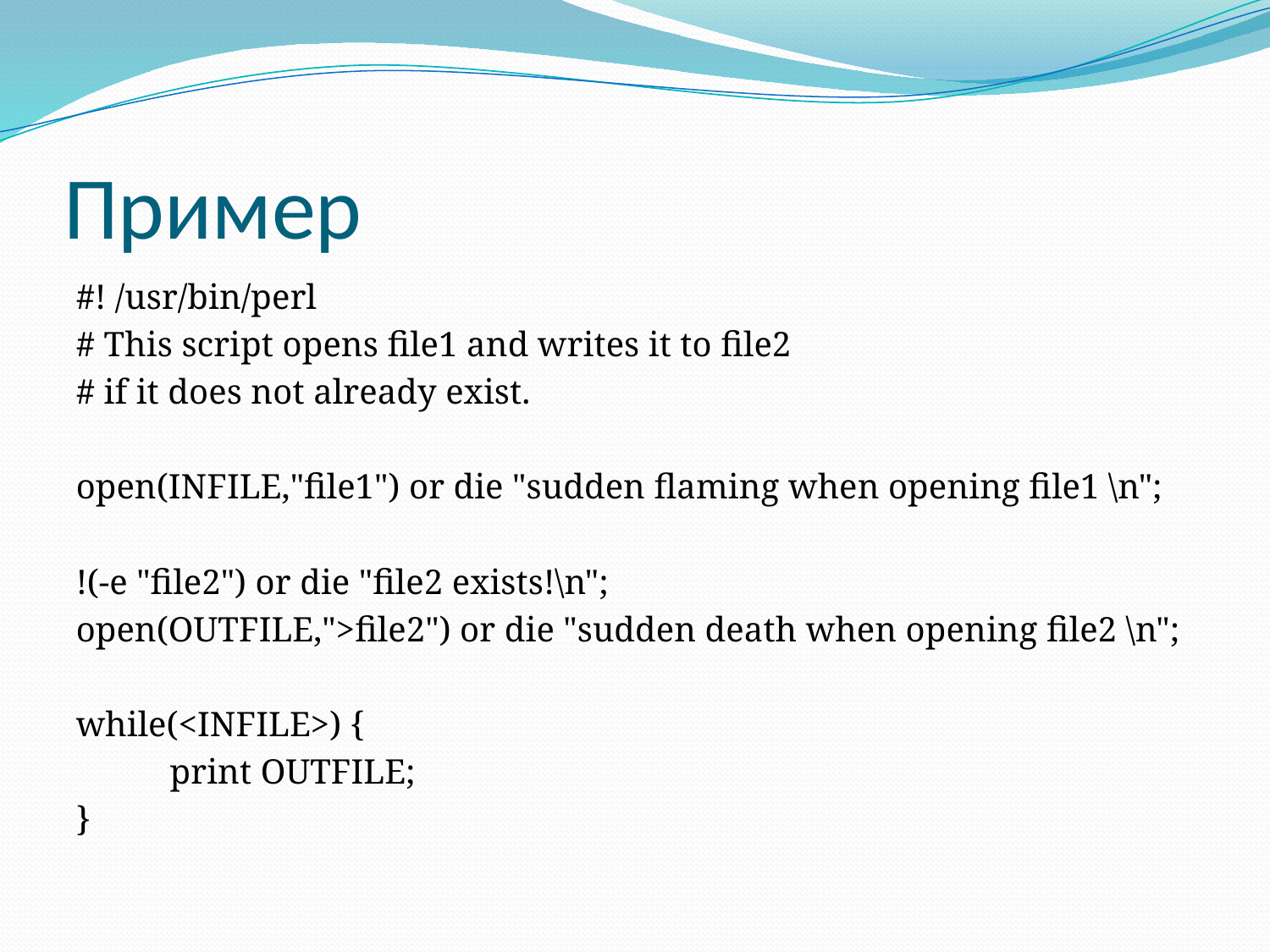

# Пример
#! /usr/bin/perl
# This script opens file1 and writes it to file2
# if it does not already exist.

open(INFILE,"file1") or die "sudden flaming when opening file1 \n";

!(-e "file2") or die "file2 exists!\n";
open(OUTFILE,">file2") or die "sudden death when opening file2 \n";

while(<INFILE>) {
	print OUTFILE;
}